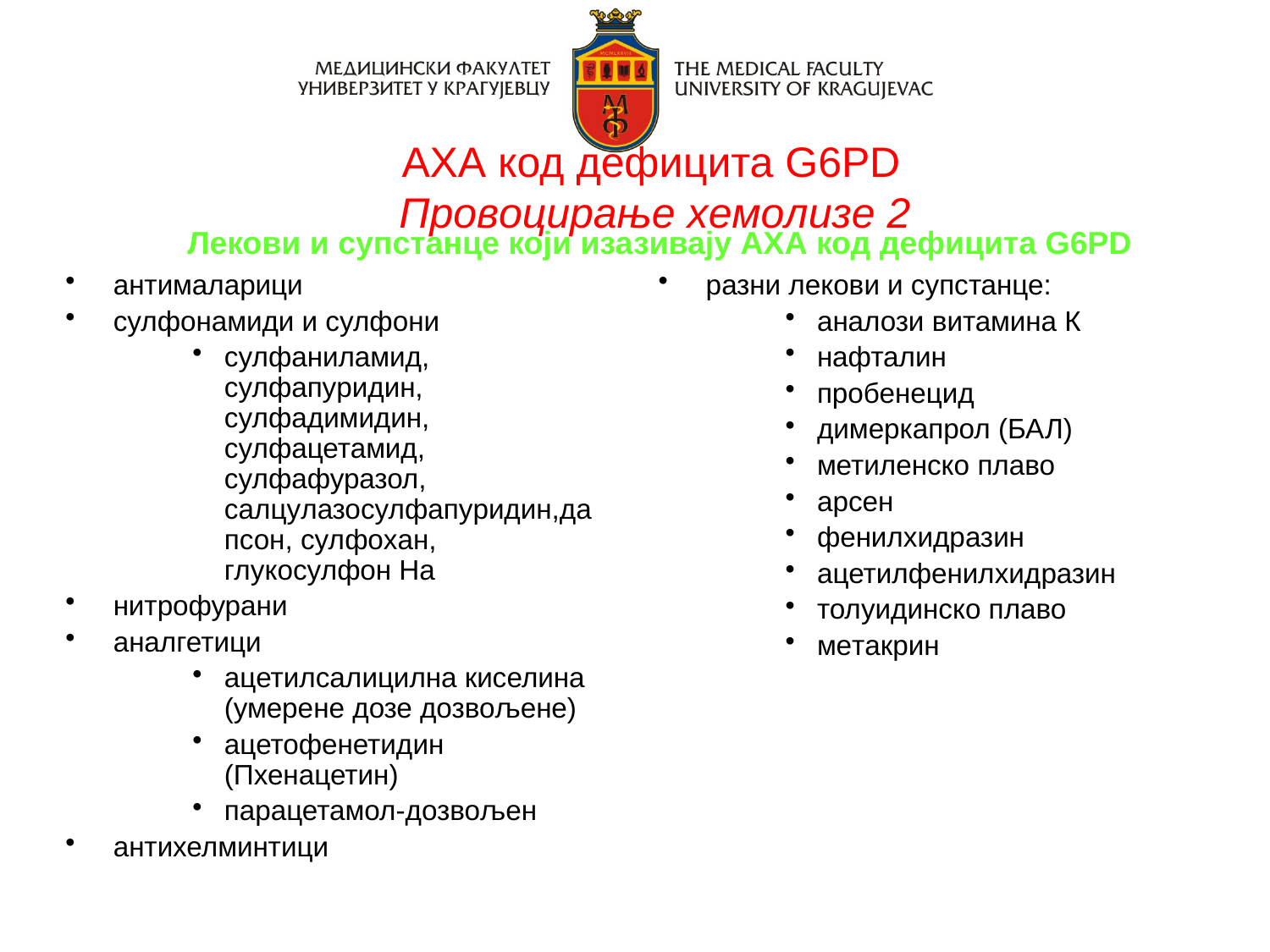

АХА код дефицита G6PD
Провoцирање хeмoлизe 2
Лекови и супстанце који изазивају АХА код дефицита G6PD
антималарици
сулфонамиди и сулфони
сулфаниламид, сулфапyридин, сулфадимидин, сулфацетамид, сулфафуразол, салцyлазосулфапyридин,дапсон, сулфоxан, глукосулфон На
нитрофурани
аналгетици
ацетилсалицилна киселина (умерене дозе дозвољене)
ацетофенетидин (Пхенацетин)
парацетамол-дозвољен
антихелминтици

разни лекови и супстанце:
аналози витамина К
нафталин
пробенецид
димеркапрол (БАЛ)
метиленско плаво
арсен
фенилхидразин
ацетилфенилхидразин
толуидинско плаво
метакрин